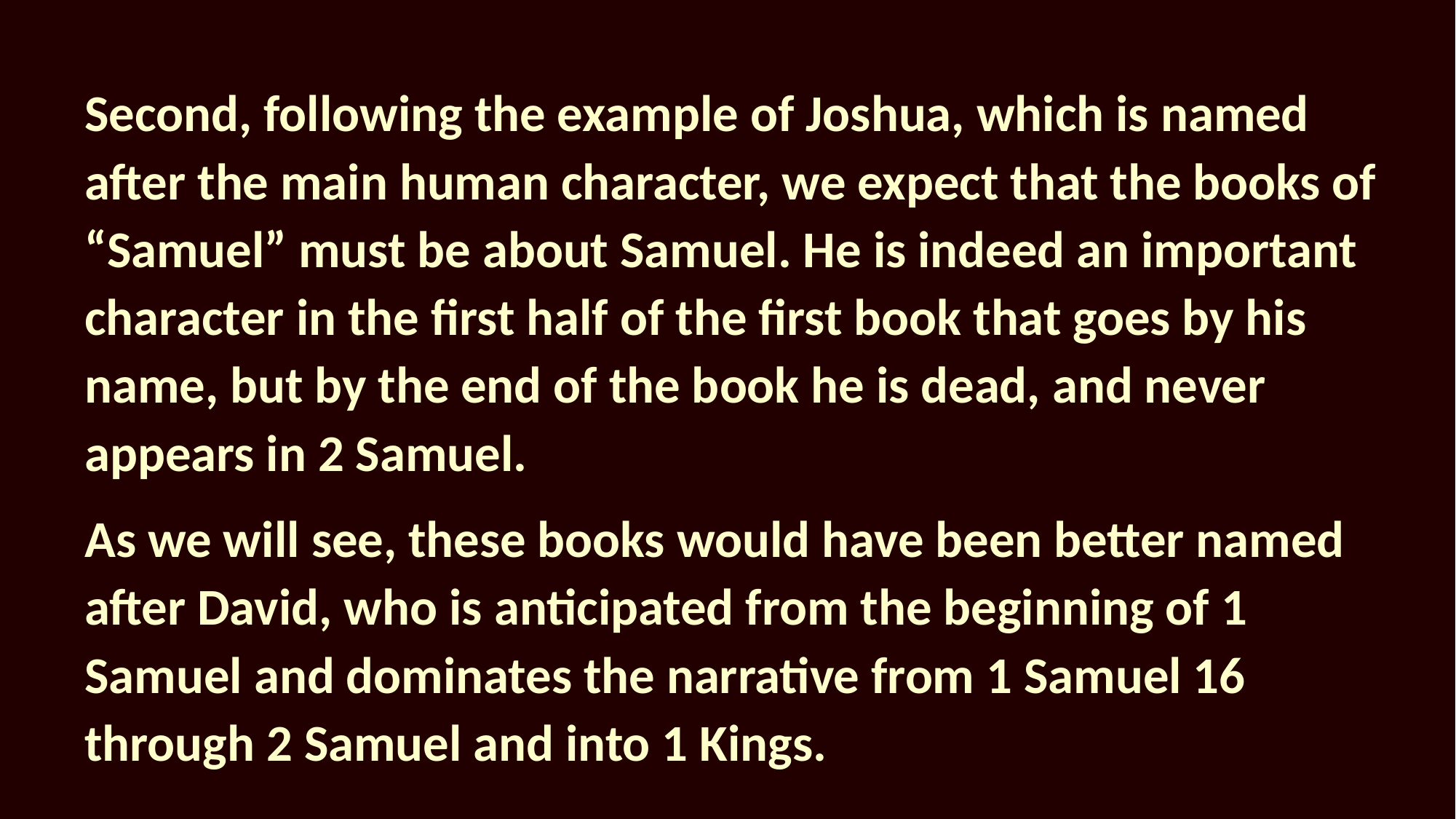

Second, following the example of Joshua, which is named after the main human character, we expect that the books of “Samuel” must be about Samuel. He is indeed an important character in the first half of the first book that goes by his name, but by the end of the book he is dead, and never appears in 2 Samuel.
As we will see, these books would have been better named after David, who is anticipated from the beginning of 1 Samuel and dominates the narrative from 1 Samuel 16 through 2 Samuel and into 1 Kings.